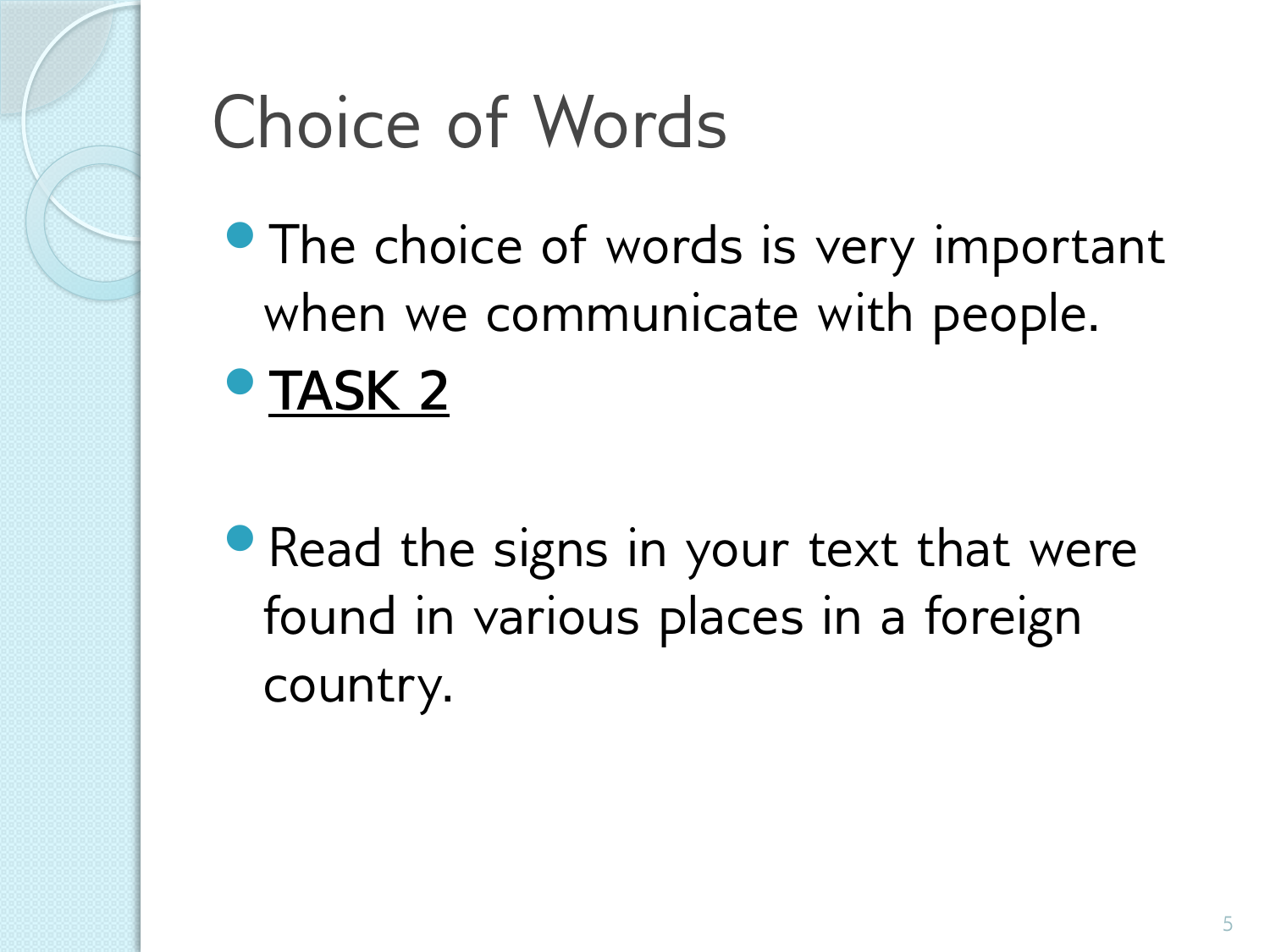

# Choice of Words
The choice of words is very important when we communicate with people.
TASK 2

Read the signs in your text that were found in various places in a foreign country.

5